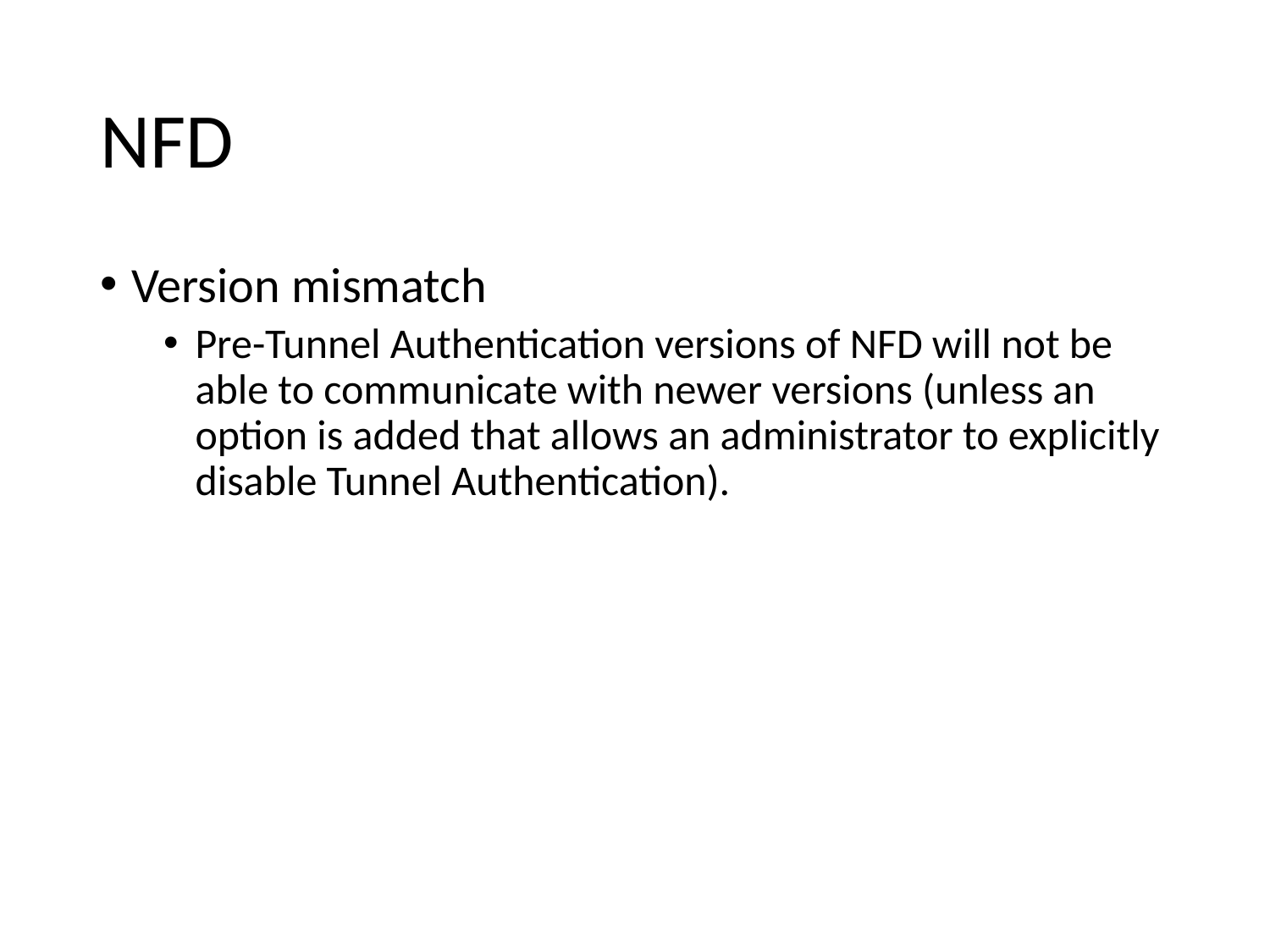

# NFD
Version mismatch
Pre-Tunnel Authentication versions of NFD will not be able to communicate with newer versions (unless an option is added that allows an administrator to explicitly disable Tunnel Authentication).